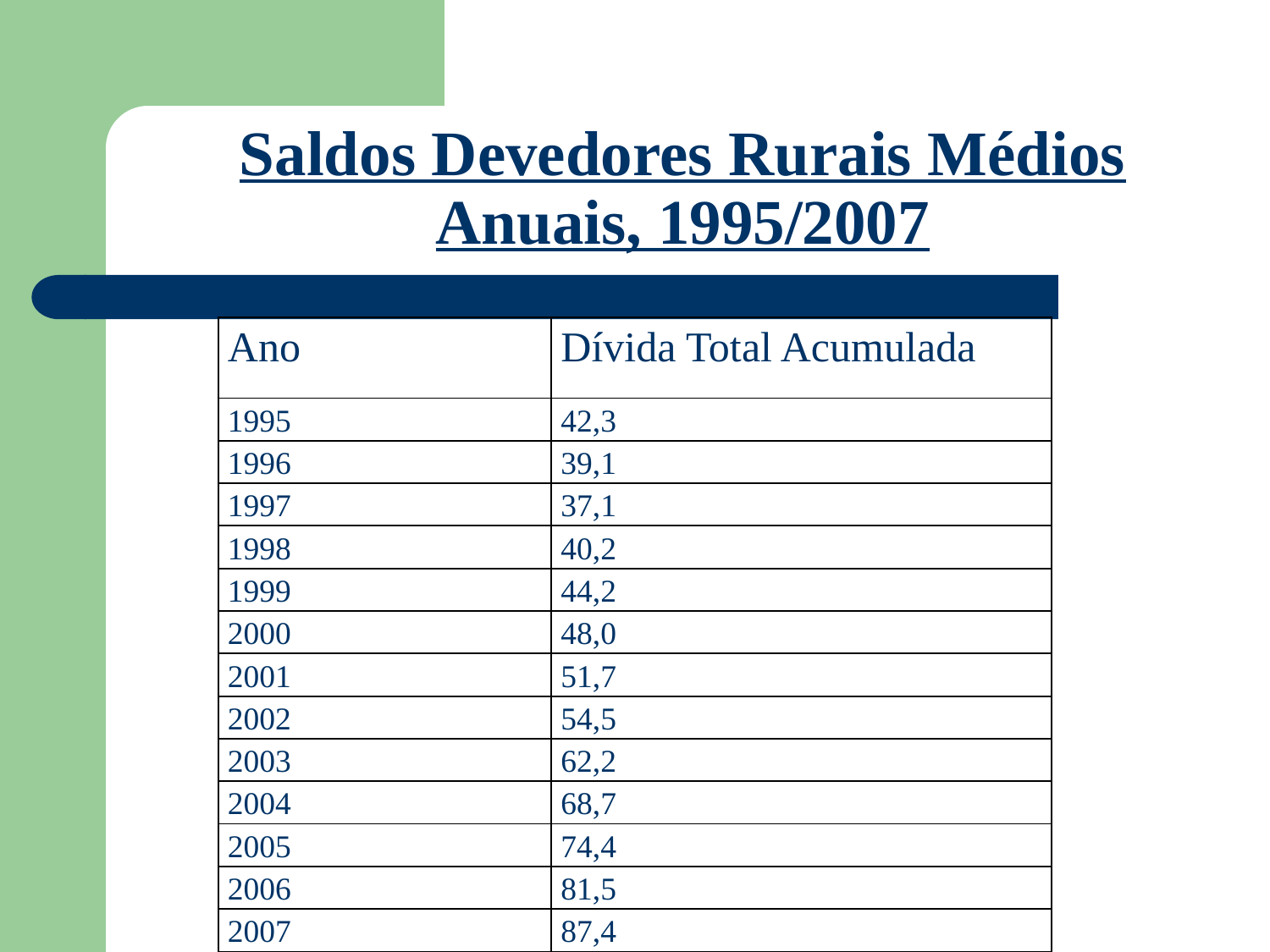

Saldos Devedores Rurais Médios Anuais, 1995/2007
| Ano | Dívida Total Acumulada |
| --- | --- |
| 1995 | 42,3 |
| 1996 | 39,1 |
| 1997 | 37,1 |
| 1998 | 40,2 |
| 1999 | 44,2 |
| 2000 | 48,0 |
| 2001 | 51,7 |
| 2002 | 54,5 |
| 2003 | 62,2 |
| 2004 | 68,7 |
| 2005 | 74,4 |
| 2006 | 81,5 |
| 2007 | 87,4 |